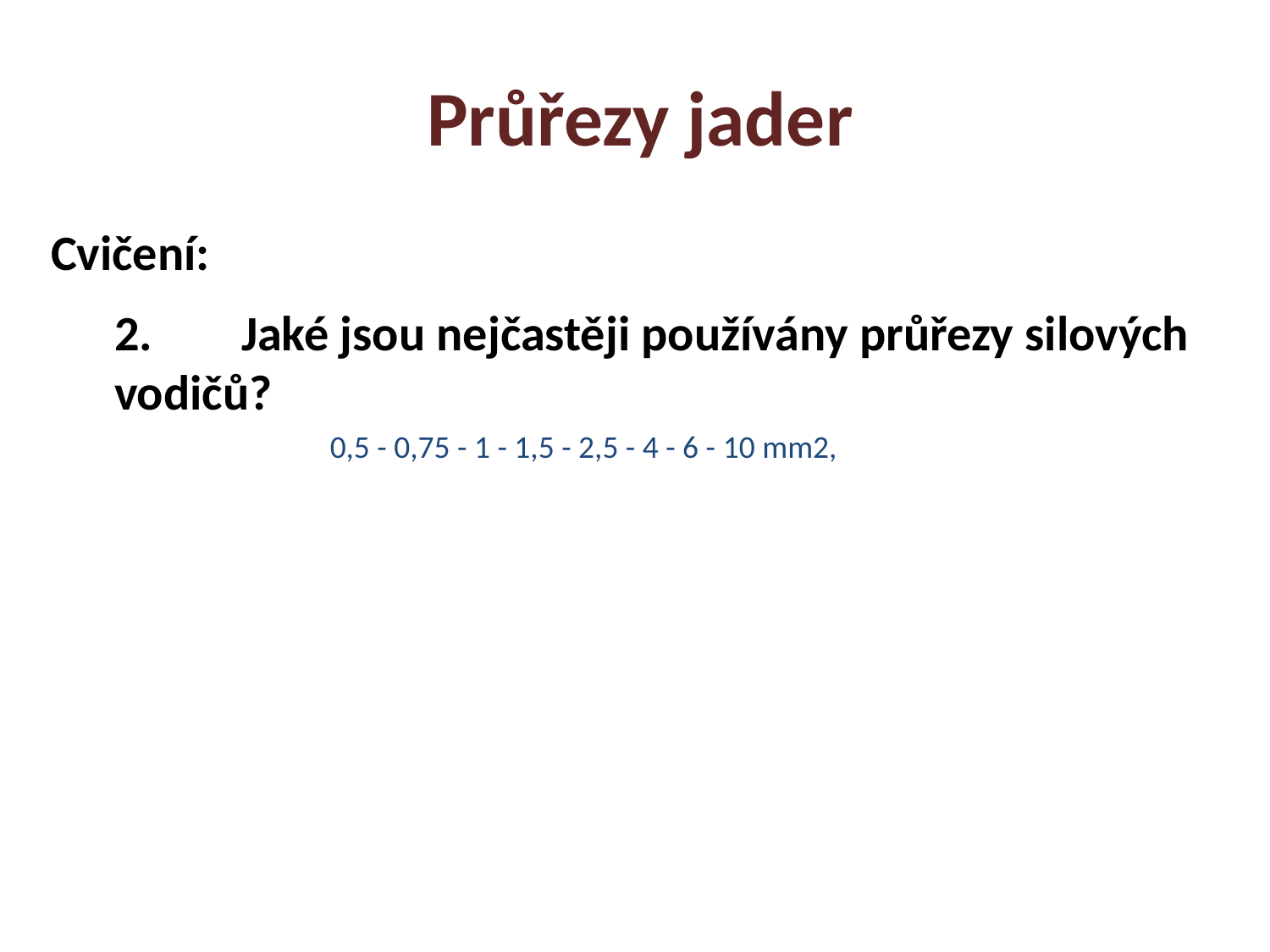

Průřezy jader

Cvičení:
2.	Jaké jsou nejčastěji používány průřezy silových vodičů?
0,5 - 0,75 - 1 - 1,5 - 2,5 - 4 - 6 - 10 mm2,